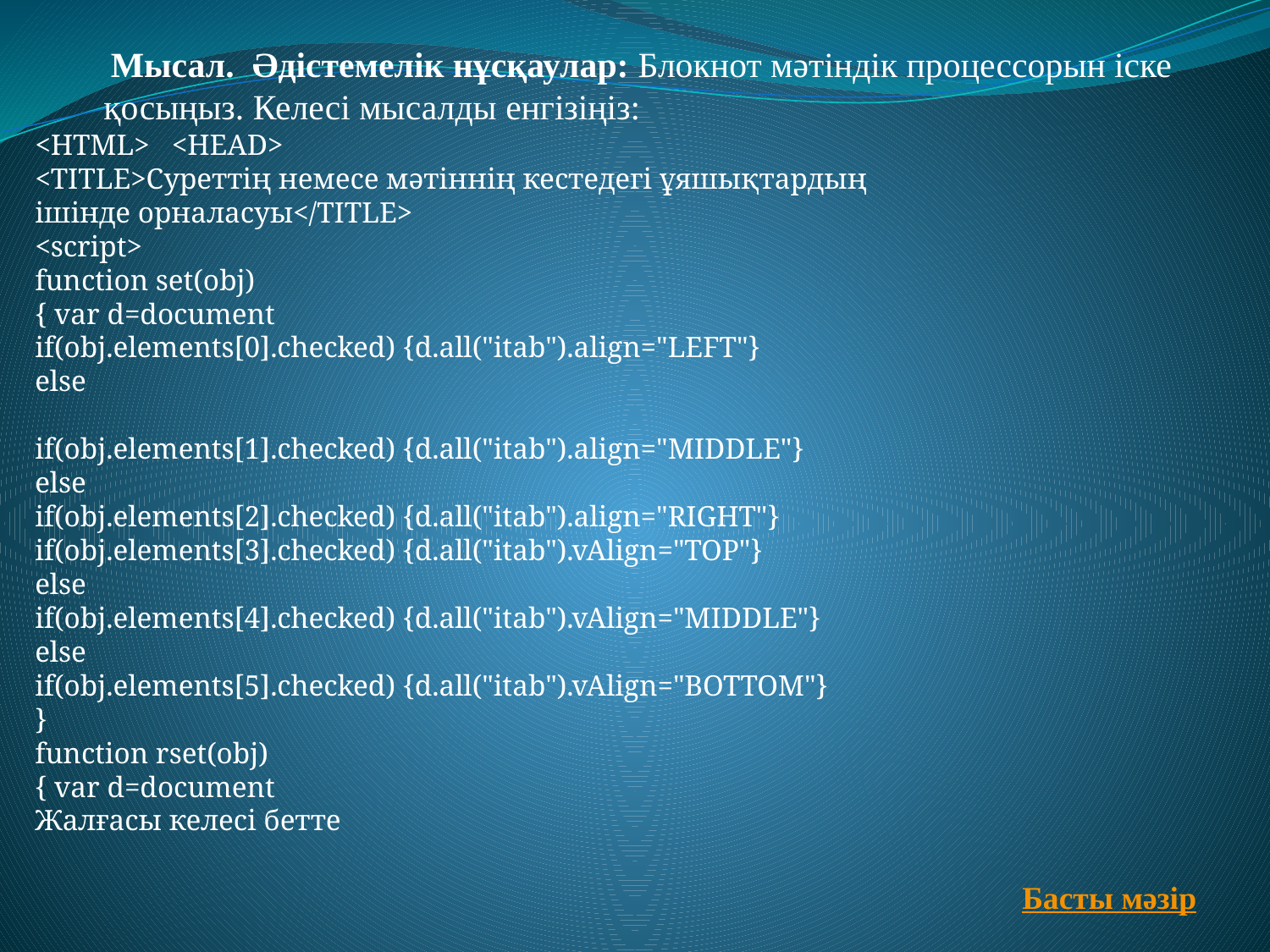

Мысал.  Әдістемелік нұсқаулар: Блокнот мәтіндік процессорын іске қосыңыз. Келесі мысалды енгізіңіз:
<HTML>   <HEAD>
<TITLE>Суреттің немесе мәтіннің кестедегі ұяшықтардың
ішінде орналасуы</TITLE>
<script>
function set(obj)
{ var d=document
if(obj.elements[0].checked) {d.all("itab").align="LEFT"}
else

if(obj.elements[1].checked) {d.all("itab").align="MIDDLE"}
else
if(obj.elements[2].checked) {d.all("itab").align="RIGHT"}
if(obj.elements[3].checked) {d.all("itab").vAlign="TOP"}
else
if(obj.elements[4].checked) {d.all("itab").vAlign="MIDDLE"}
else
if(obj.elements[5].checked) {d.all("itab").vAlign="BOTTOM"}
}
function rset(obj)
{ var d=document
Жалғасы келесі бетте

	Басты мәзір